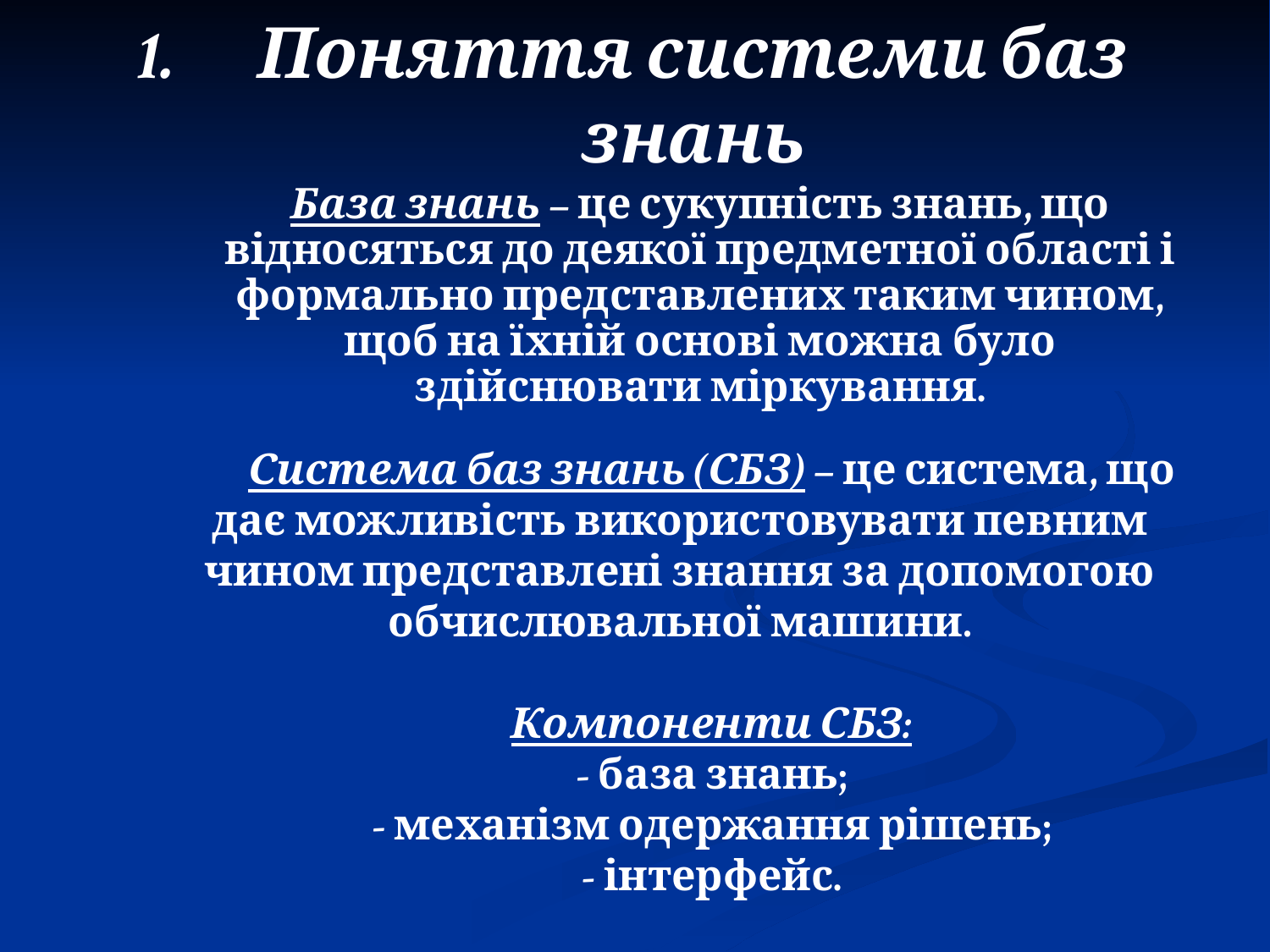

# Поняття системи баз знань
База знань – це сукупність знань, що відносяться до деякої предметної області і формально представлених таким чином, щоб на їхній основі можна було здійснювати міркування.

Система баз знань (СБЗ) – це система, що дає можливість використовувати певним чином представлені знання за допомогою обчислювальної машини.

Компоненти СБЗ:
- база знань;
- механізм одержання рішень;
- інтерфейс.